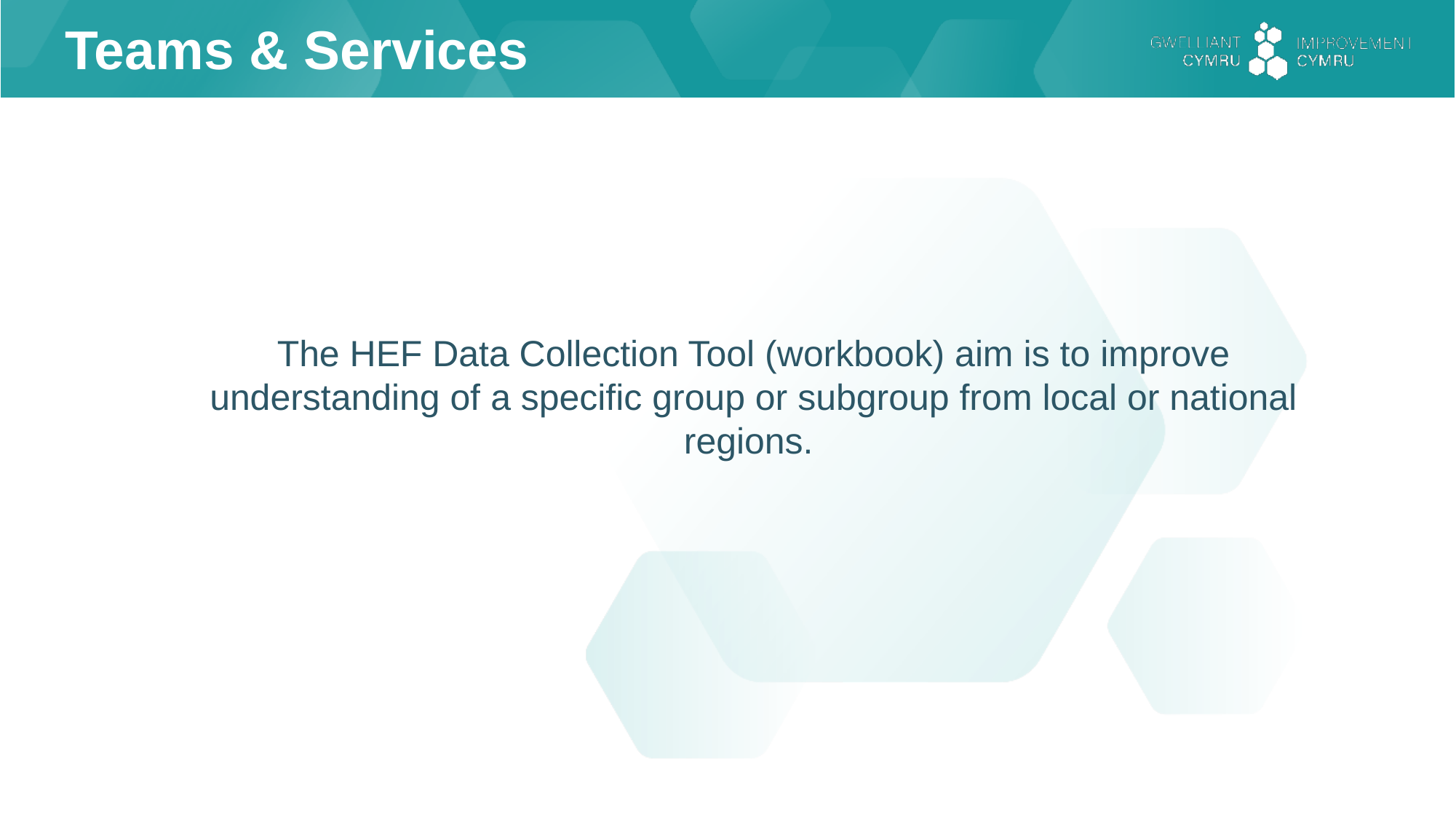

Teams & Services

The HEF Data Collection Tool (workbook) aim is to improve understanding of a specific group or subgroup from local or national regions.